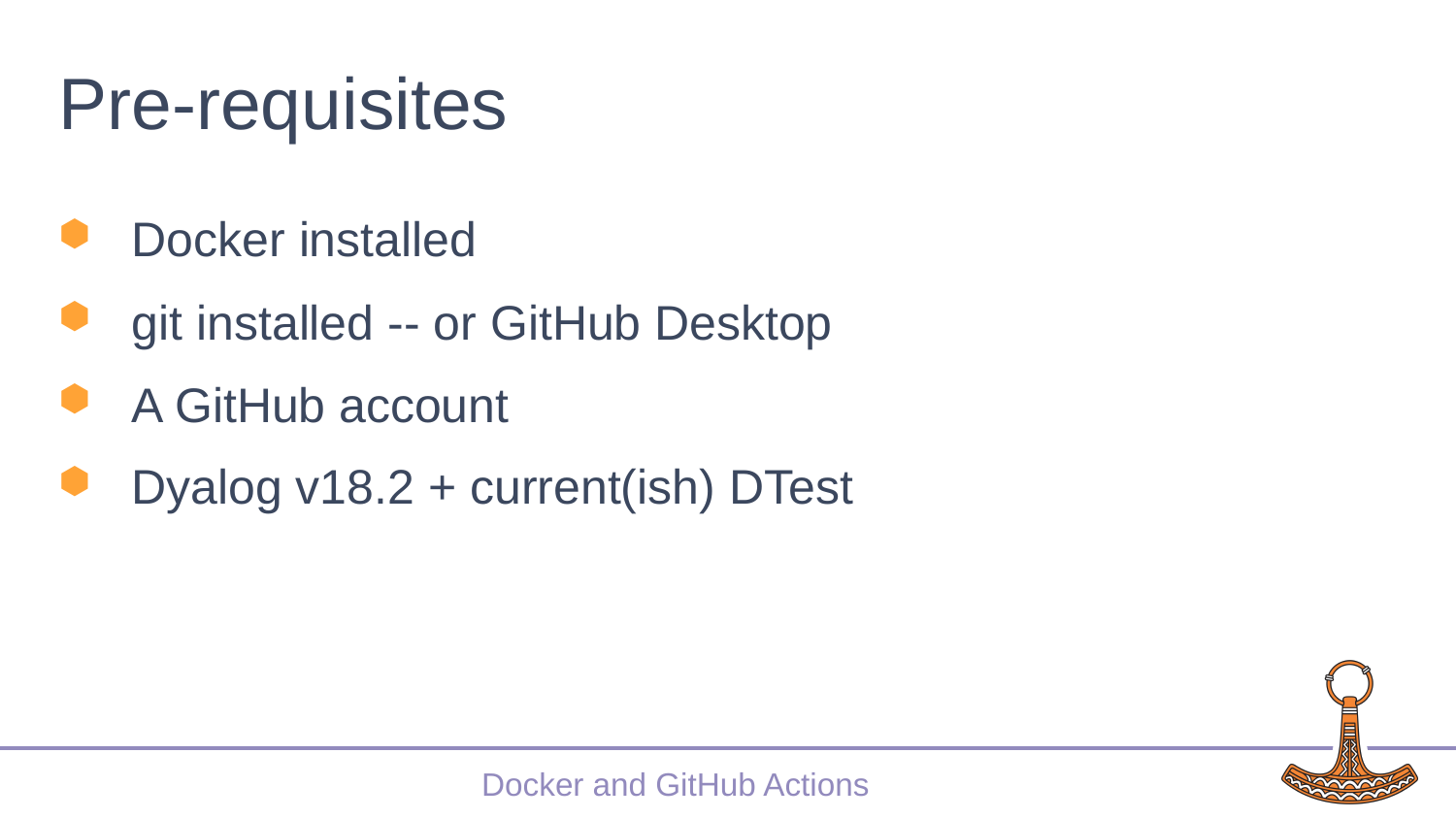

# Pre-requisites
Docker installed
git installed -- or GitHub Desktop
A GitHub account
Dyalog v18.2 + current(ish) DTest
6